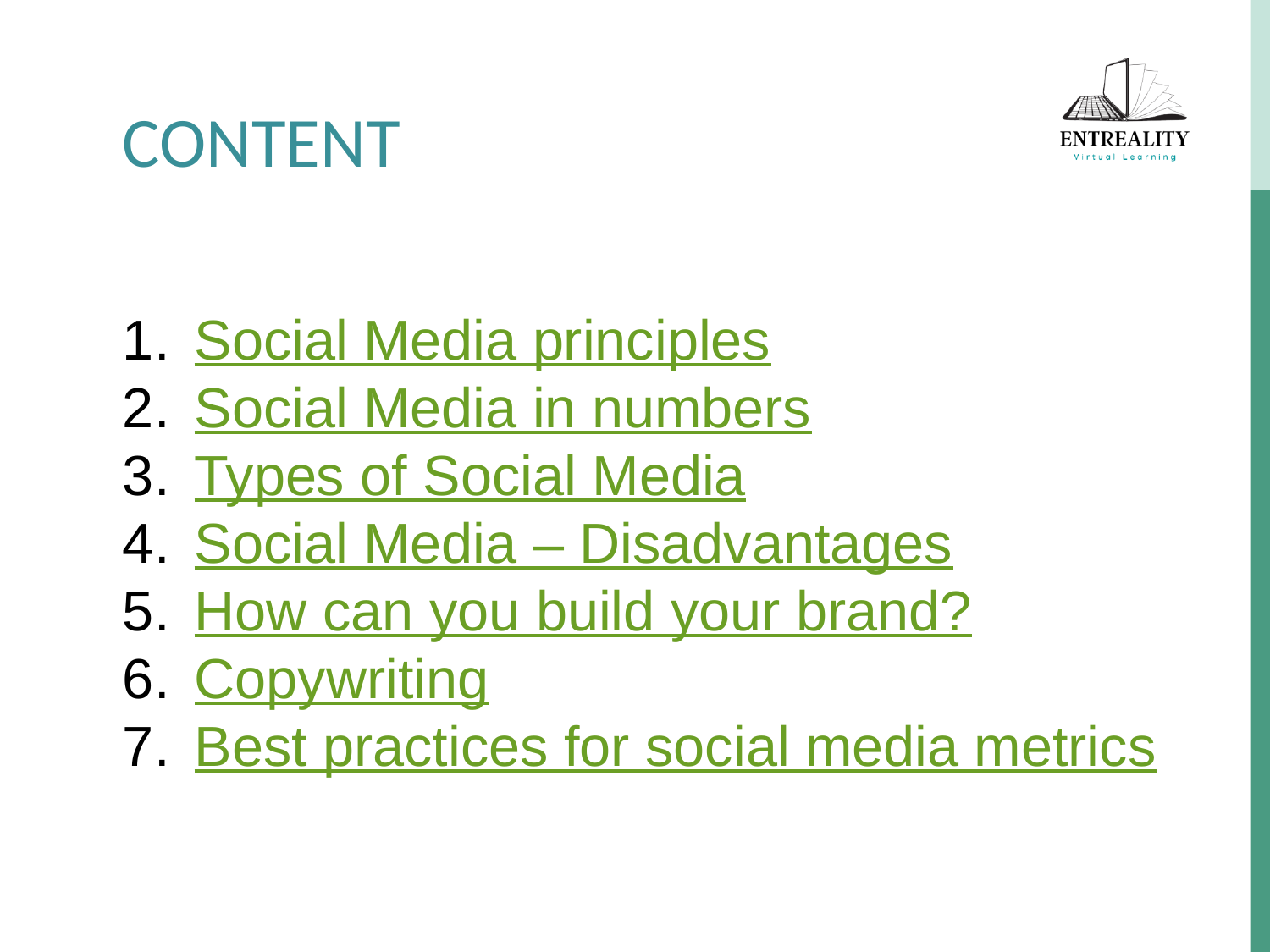

CONTENT
Social Media principles
Social Media in numbers
Types of Social Media
Social Media – Disadvantages
How can you build your brand?
Copywriting
Best practices for social media metrics